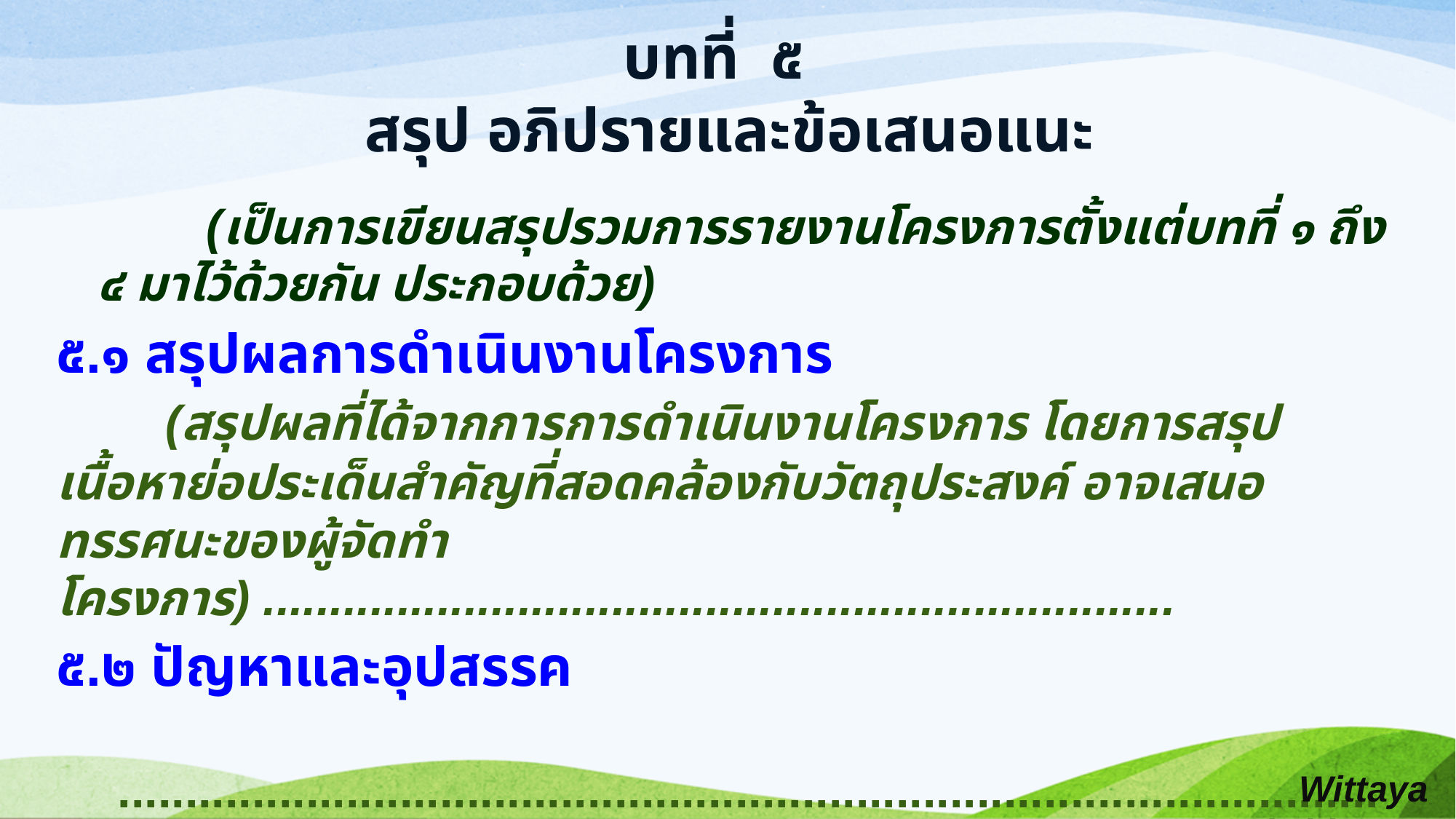

บทที่  ๕
สรุป อภิปรายและข้อเสนอแนะ
		(เป็นการเขียนสรุปรวมการรายงานโครงการตั้งแต่บทที่ ๑ ถึง ๔ มาไว้ด้วยกัน ประกอบด้วย)
๕.๑ สรุปผลการดำเนินงานโครงการ
	(สรุปผลที่ได้จากการการดำเนินงานโครงการ โดยการสรุปเนื้อหาย่อประเด็นสำคัญที่สอดคล้องกับวัตถุประสงค์ อาจเสนอทรรศนะของผู้จัดทำโครงการ) ....................................................................
๕.๒ ปัญหาและอุปสรรค
	....................................................................................................................................................
๕.๓ ข้อเสนอแนะและแนวทางในการพัฒนา
	...................................................................................................................................................

Wittaya Jaiwithee ...